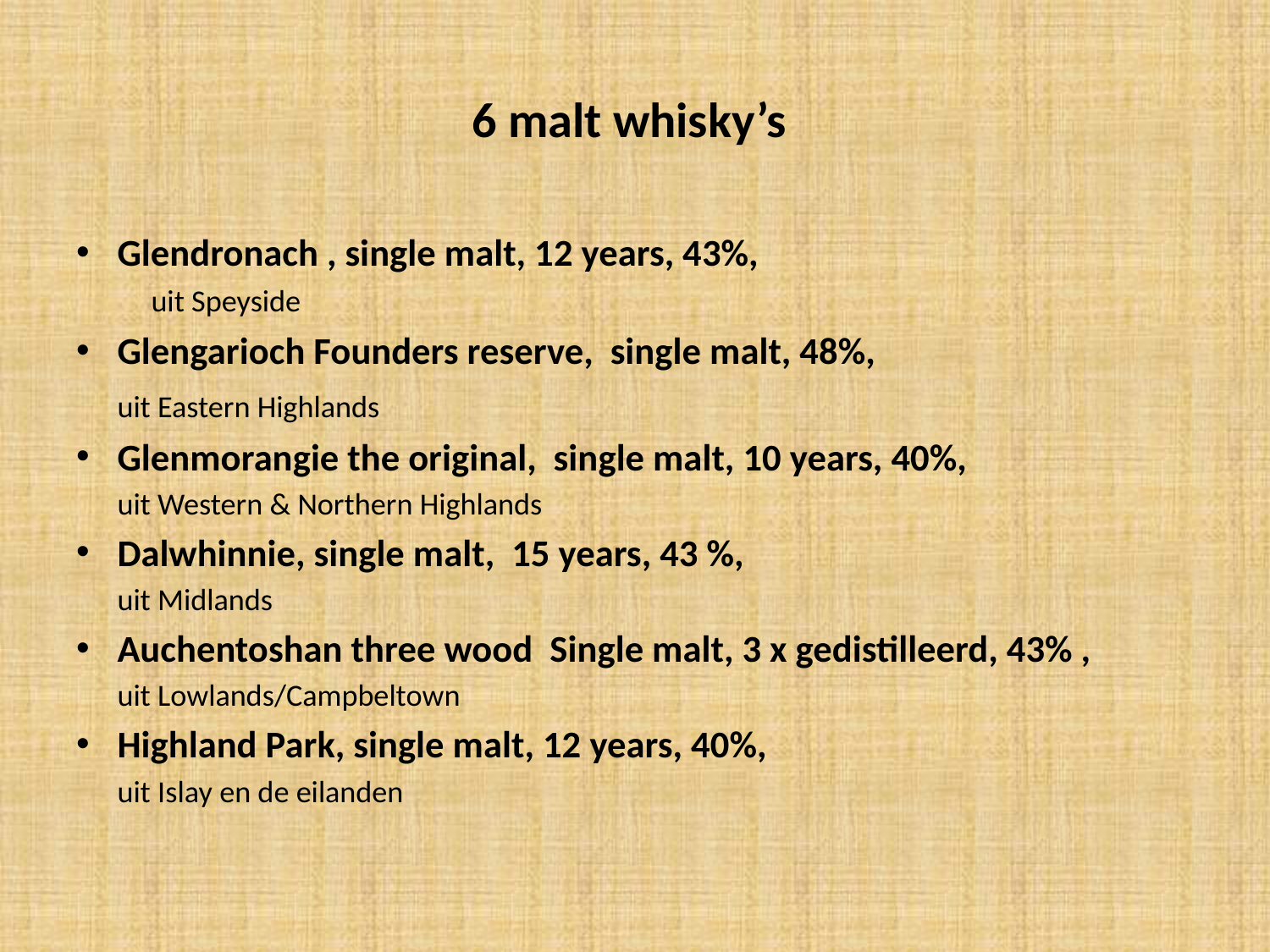

# 6 malt whisky’s
Glendronach , single malt, 12 years, 43%,                                                        uit Speyside
Glengarioch Founders reserve,  single malt, 48%,
	uit Eastern Highlands
Glenmorangie the original,  single malt, 10 years, 40%,
 	uit Western & Northern Highlands
Dalwhinnie, single malt,  15 years, 43 %,
	uit Midlands
Auchentoshan three wood  Single malt, 3 x gedistilleerd, 43% ,
	uit Lowlands/Campbeltown
Highland Park, single malt, 12 years, 40%,
	uit Islay en de eilanden